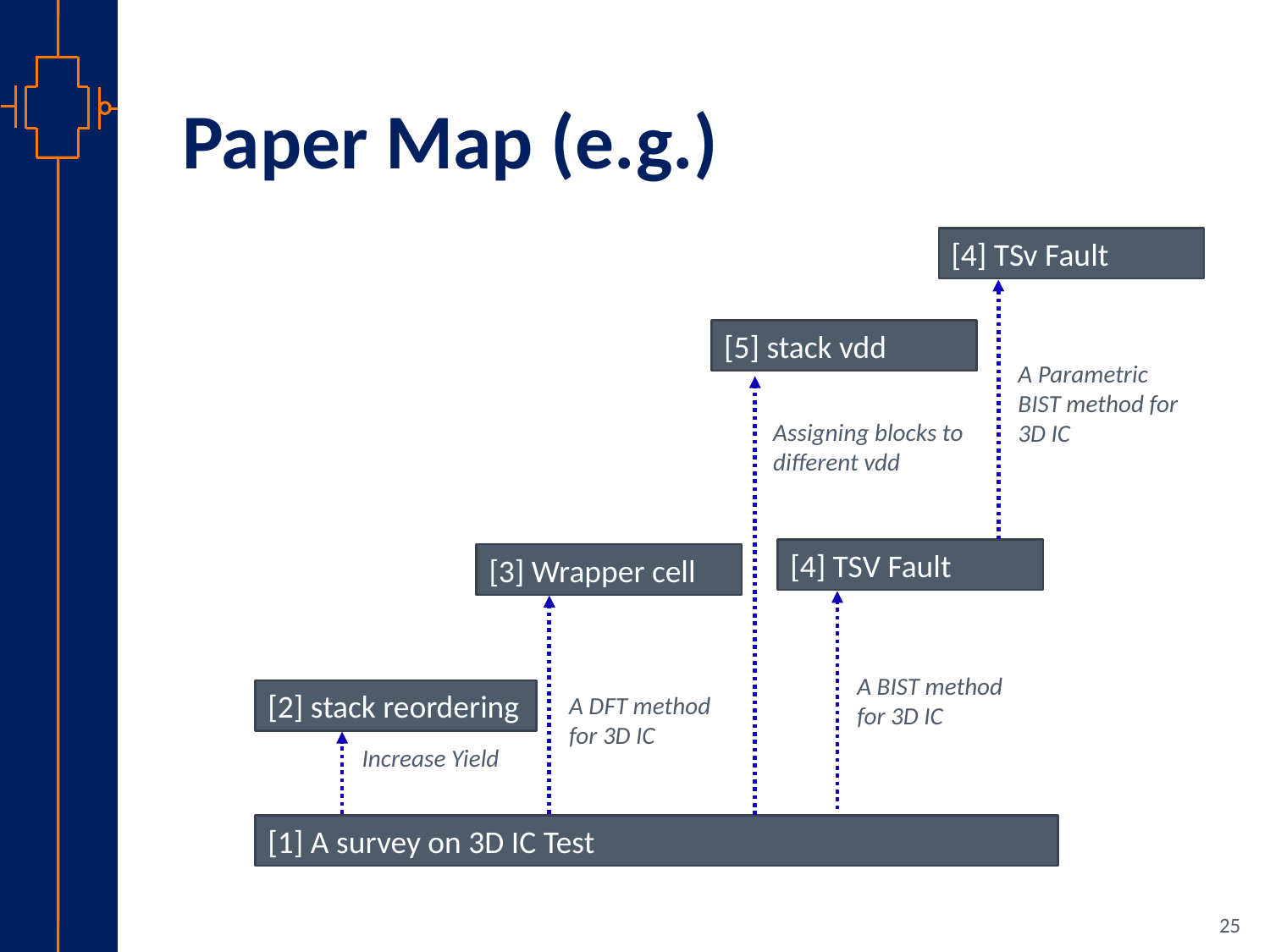

# Paper Map (e.g.)

[4] TSv Fault

[5] stack vdd
A Parametric BIST method for 3D IC

Assigning blocks to different vdd
[4] TSV Fault
[3] Wrapper cell

A BIST method for 3D IC
[2] stack reordering
A DFT method for 3D IC

Increase Yield
[1] A survey on 3D IC Test
25